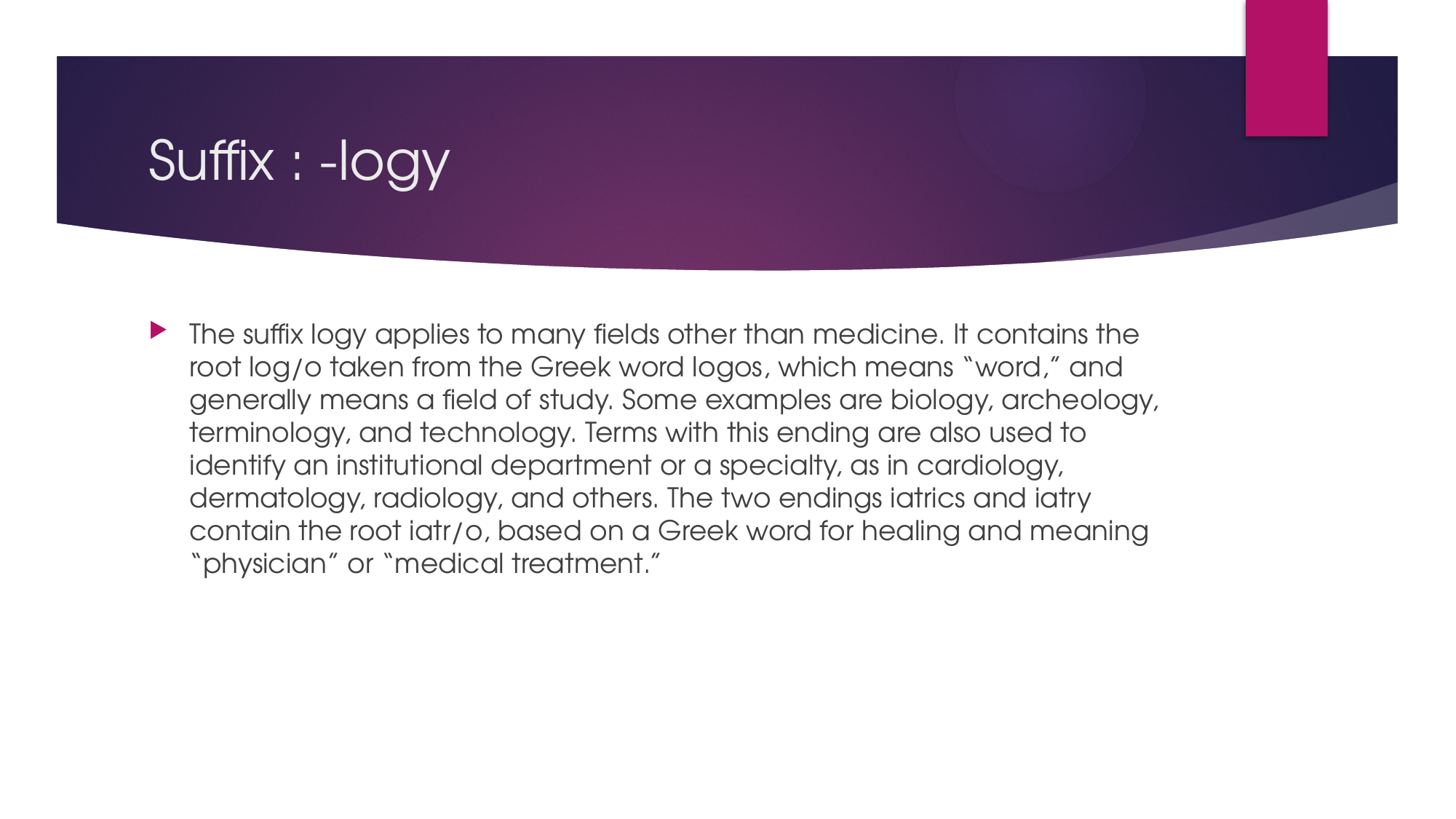

# Suffix : -logy
The suffix logy applies to many fields other than medicine. It contains the root log/o taken from the Greek word logos, which means “word,” and generally means a field of study. Some examples are biology, archeology, terminology, and technology. Terms with this ending are also used to identify an institutional department or a specialty, as in cardiology, dermatology, radiology, and others. The two endings iatrics and iatry contain the root iatr/o, based on a Greek word for healing and meaning “physician” or “medical treatment.”